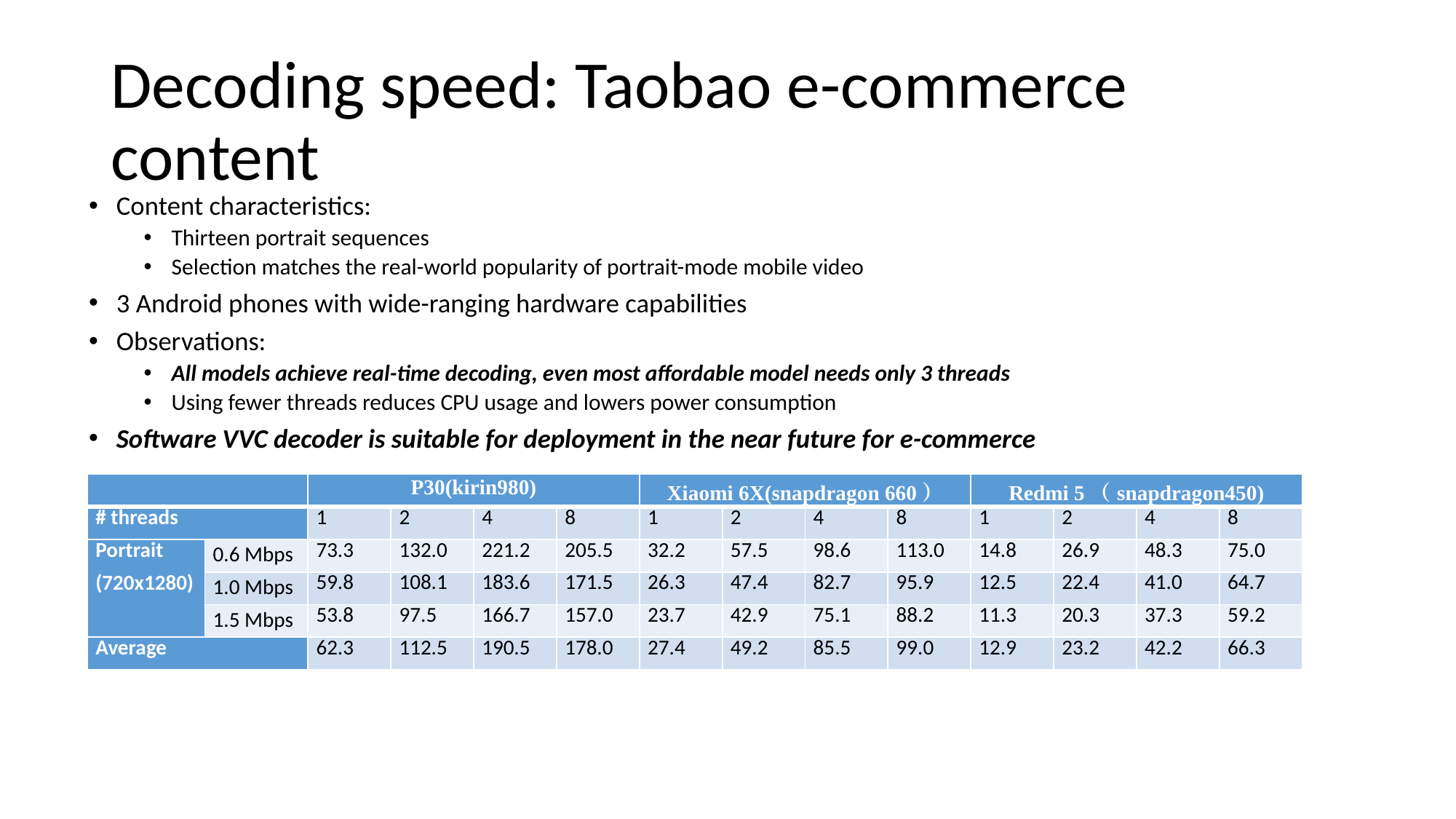

# Decoding speed: Taobao e-commerce content
Content characteristics:
Thirteen portrait sequences
Selection matches the real-world popularity of portrait-mode mobile video
3 Android phones with wide-ranging hardware capabilities
Observations:
All models achieve real-time decoding, even most affordable model needs only 3 threads
Using fewer threads reduces CPU usage and lowers power consumption
Software VVC decoder is suitable for deployment in the near future for e-commerce
|  |  | P30(kirin980) |  |  |  | Xiaomi 6X(snapdragon 660） |  |  |  | Redmi 5（snapdragon450) |  |  |  |
| --- | --- | --- | --- | --- | --- | --- | --- | --- | --- | --- | --- | --- | --- |
| # threads |  | 1 | 2 | 4 | 8 | 1 | 2 | 4 | 8 | 1 | 2 | 4 | 8 |
| Portrait (720x1280) | 0.6 Mbps | 73.3 | 132.0 | 221.2 | 205.5 | 32.2 | 57.5 | 98.6 | 113.0 | 14.8 | 26.9 | 48.3 | 75.0 |
|  | 1.0 Mbps | 59.8 | 108.1 | 183.6 | 171.5 | 26.3 | 47.4 | 82.7 | 95.9 | 12.5 | 22.4 | 41.0 | 64.7 |
|  | 1.5 Mbps | 53.8 | 97.5 | 166.7 | 157.0 | 23.7 | 42.9 | 75.1 | 88.2 | 11.3 | 20.3 | 37.3 | 59.2 |
| Average |  | 62.3 | 112.5 | 190.5 | 178.0 | 27.4 | 49.2 | 85.5 | 99.0 | 12.9 | 23.2 | 42.2 | 66.3 |